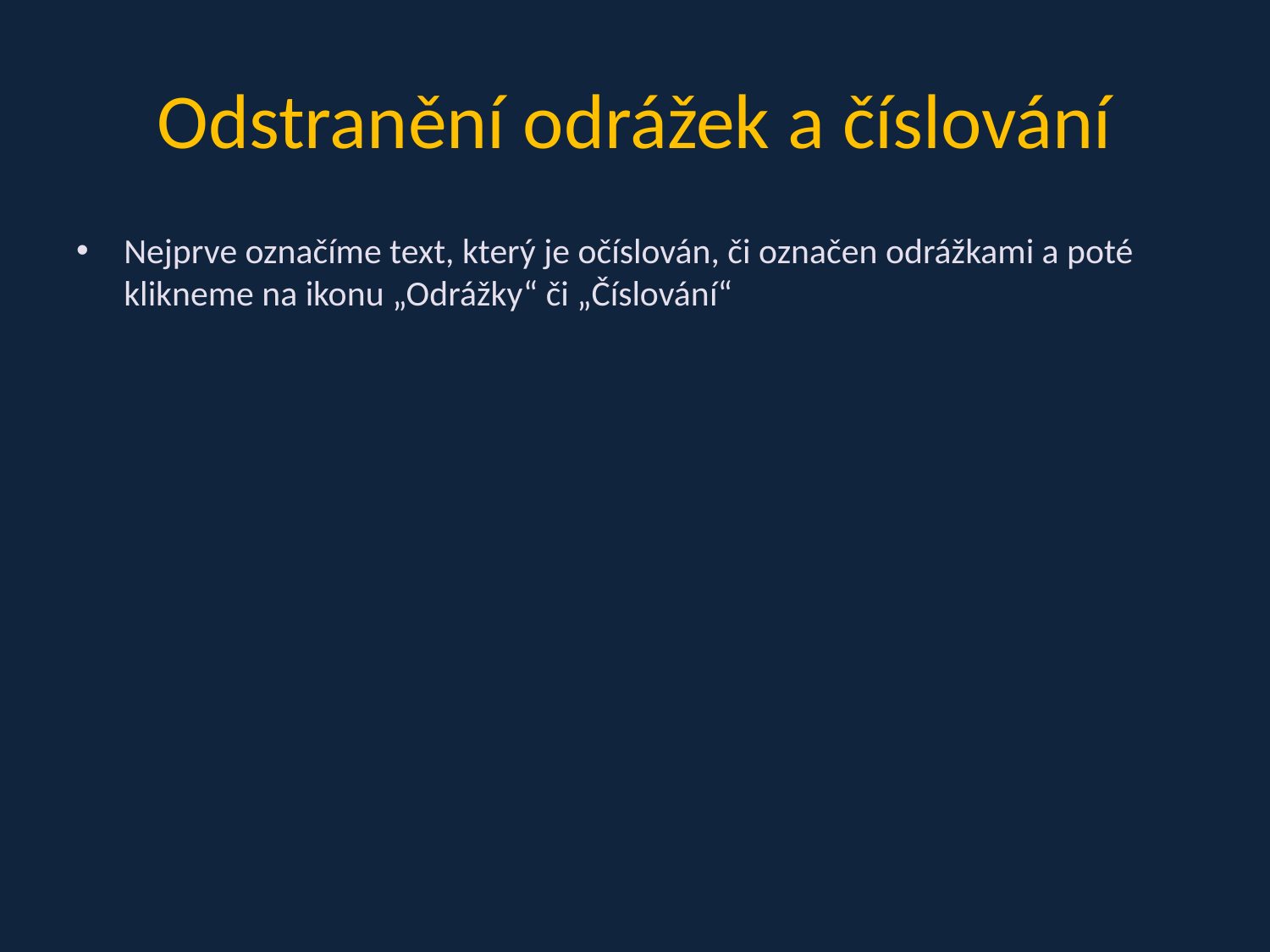

# Odstranění odrážek a číslování
Nejprve označíme text, který je očíslován, či označen odrážkami a poté klikneme na ikonu „Odrážky“ či „Číslování“